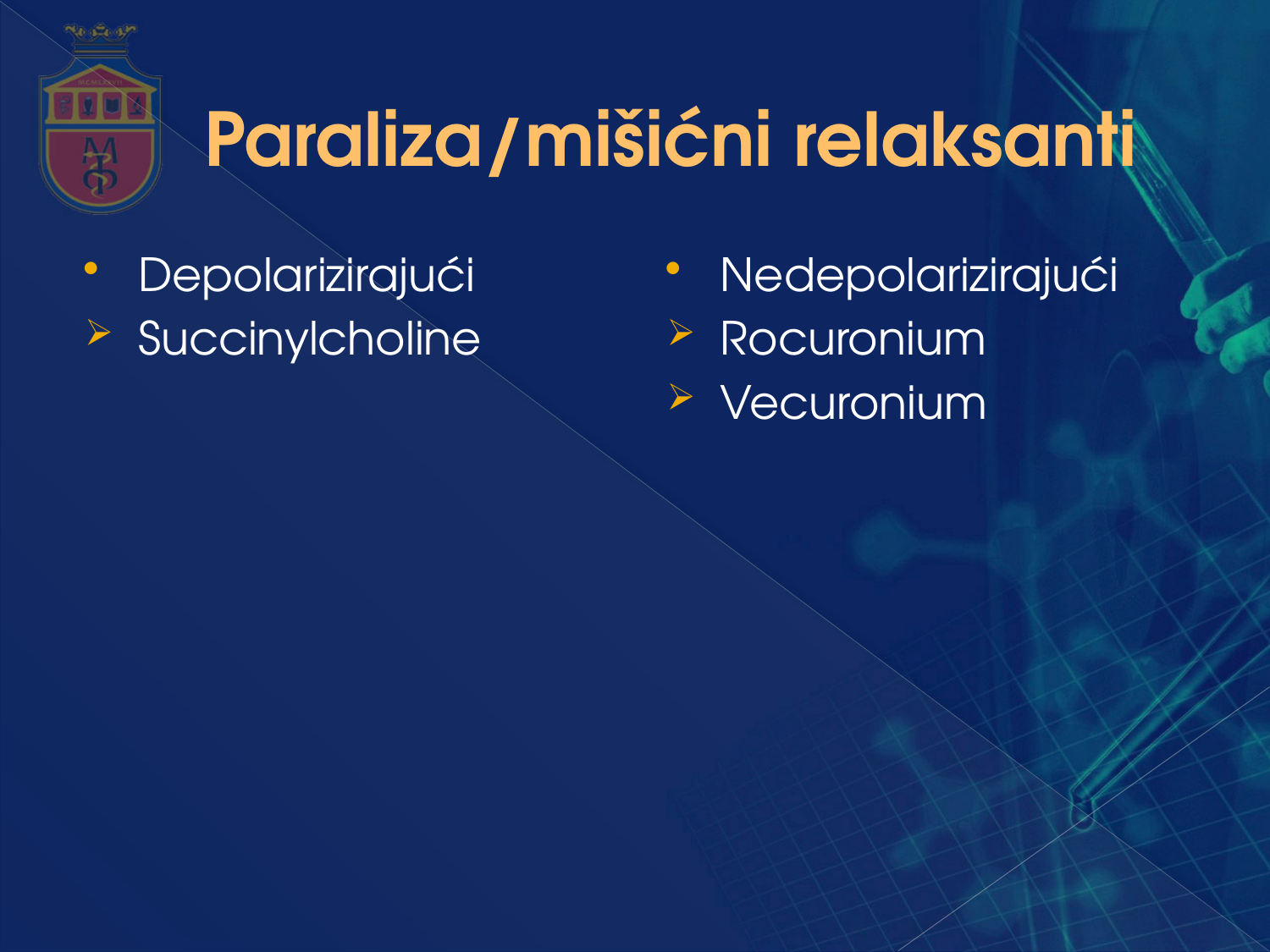

# Paraliza/mišićni relaksanti
Depolarizirajući
Succinylcholine
Nedepolarizirajući
Rocuronium
Vecuronium